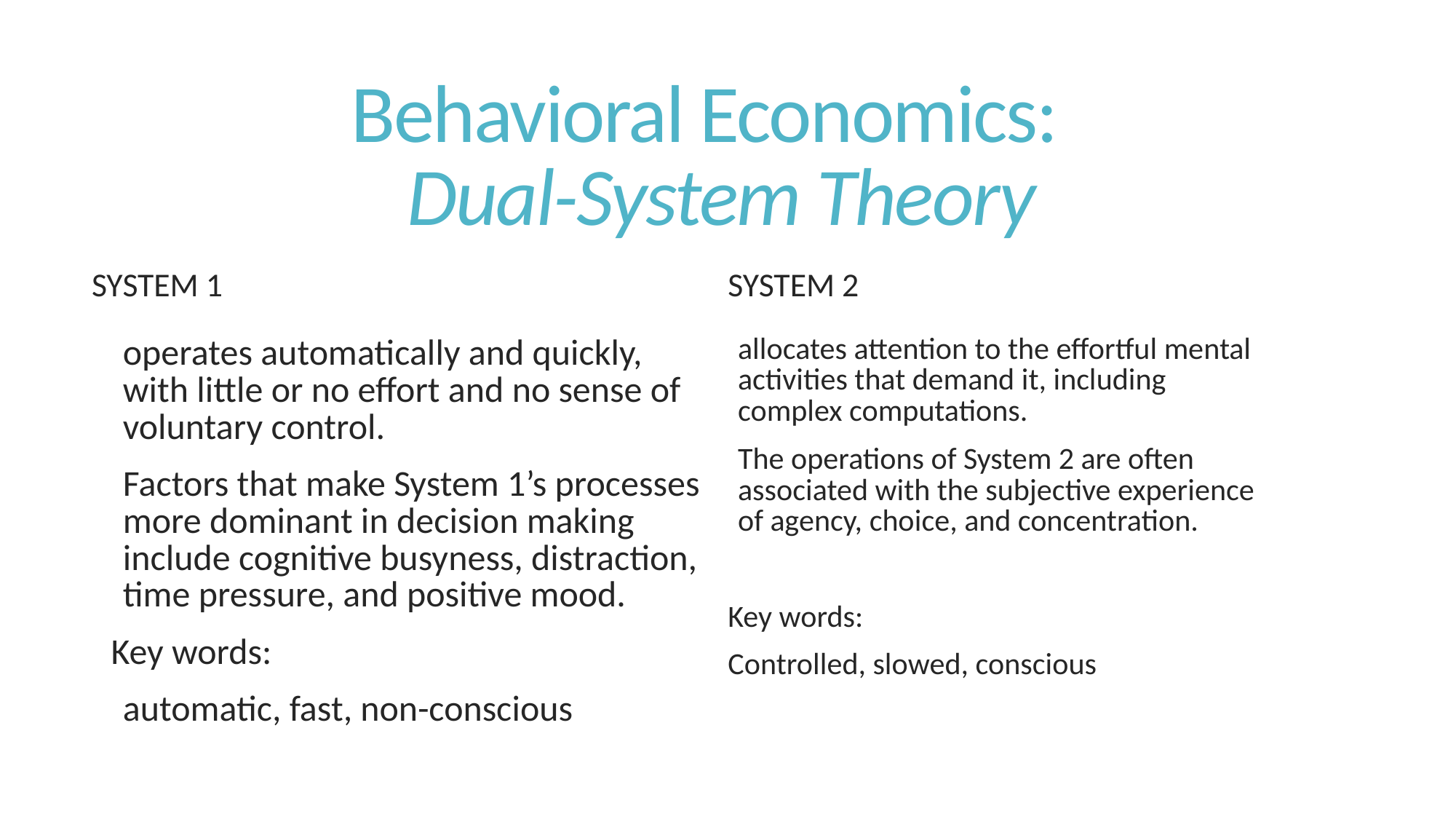

# Behavioral Economics: Dual-System Theory
System 2
System 1
allocates attention to the effortful mental activities that demand it, including complex computations.
The operations of System 2 are often associated with the subjective experience of agency, choice, and concentration.

Key words:
Controlled, slowed, conscious

operates automatically and quickly, with little or no effort and no sense of voluntary control.
Factors that make System 1’s processes more dominant in decision making include cognitive busyness, distraction, time pressure, and positive mood.
Key words:
automatic, fast, non-conscious